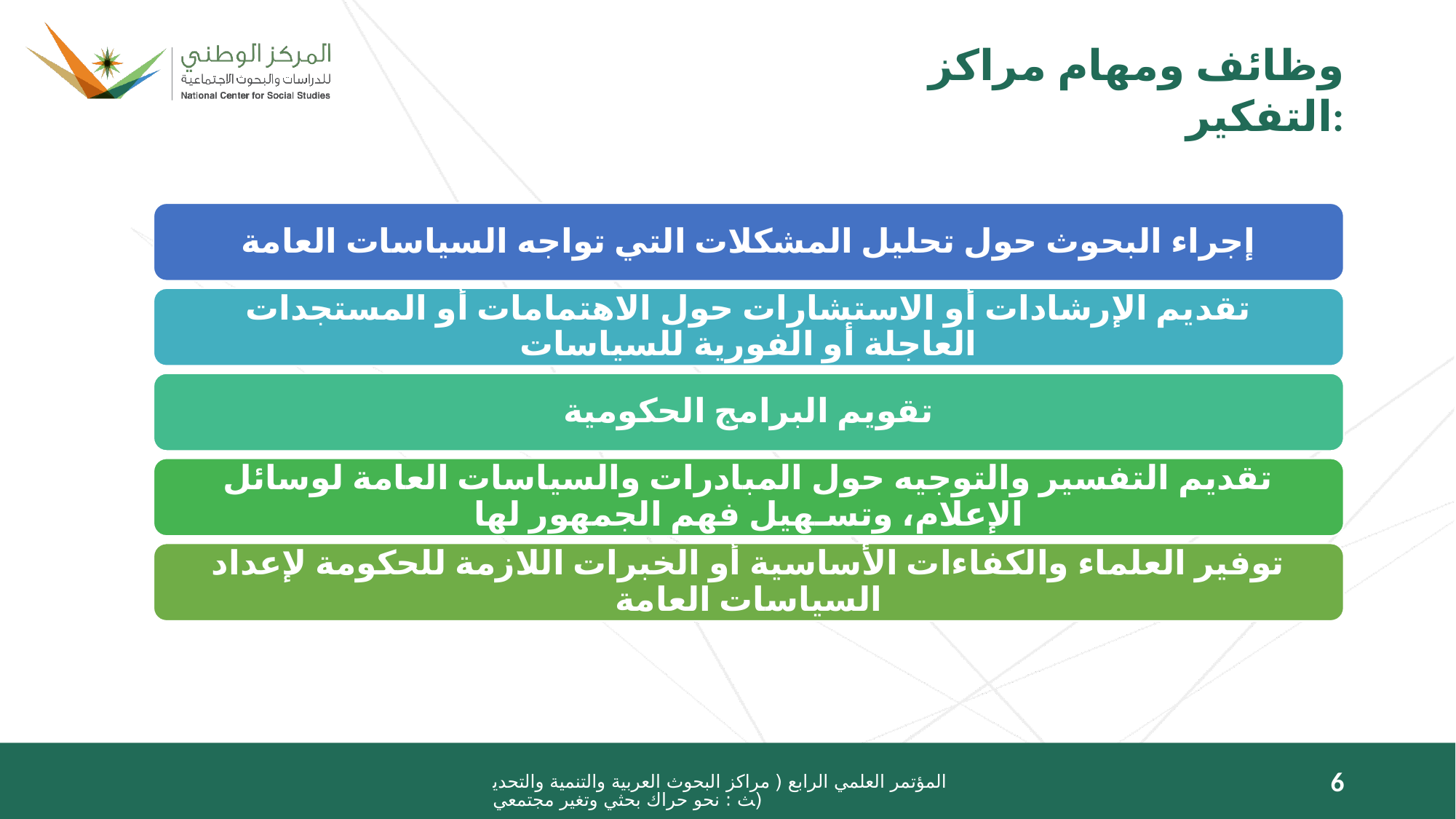

وظائف ومهام مراكز التفكير:

إجراء البحوث حول تحليل المشكلات التي تواجه السياسات العامة

تقديم الإرشادات أو الاستشارات حول الاهتمامات أو المستجدات العاجلة أو الفورية للسياسات

تقويم البرامج الحكومية

تقديم التفسير والتوجيه حول المبادرات والسياسات العامة لوسائل الإعلام، وتسـهيل فهم الجمهور لها

توفير العلماء والكفاءات الأساسية أو الخبرات اللازمة للحكومة لإعداد السياسات العامة
المؤتمر العلمي الرابع ( مراكز البحوث العربية والتنمية والتحديث : نحو حراك بحثي وتغير مجتمعي)
6